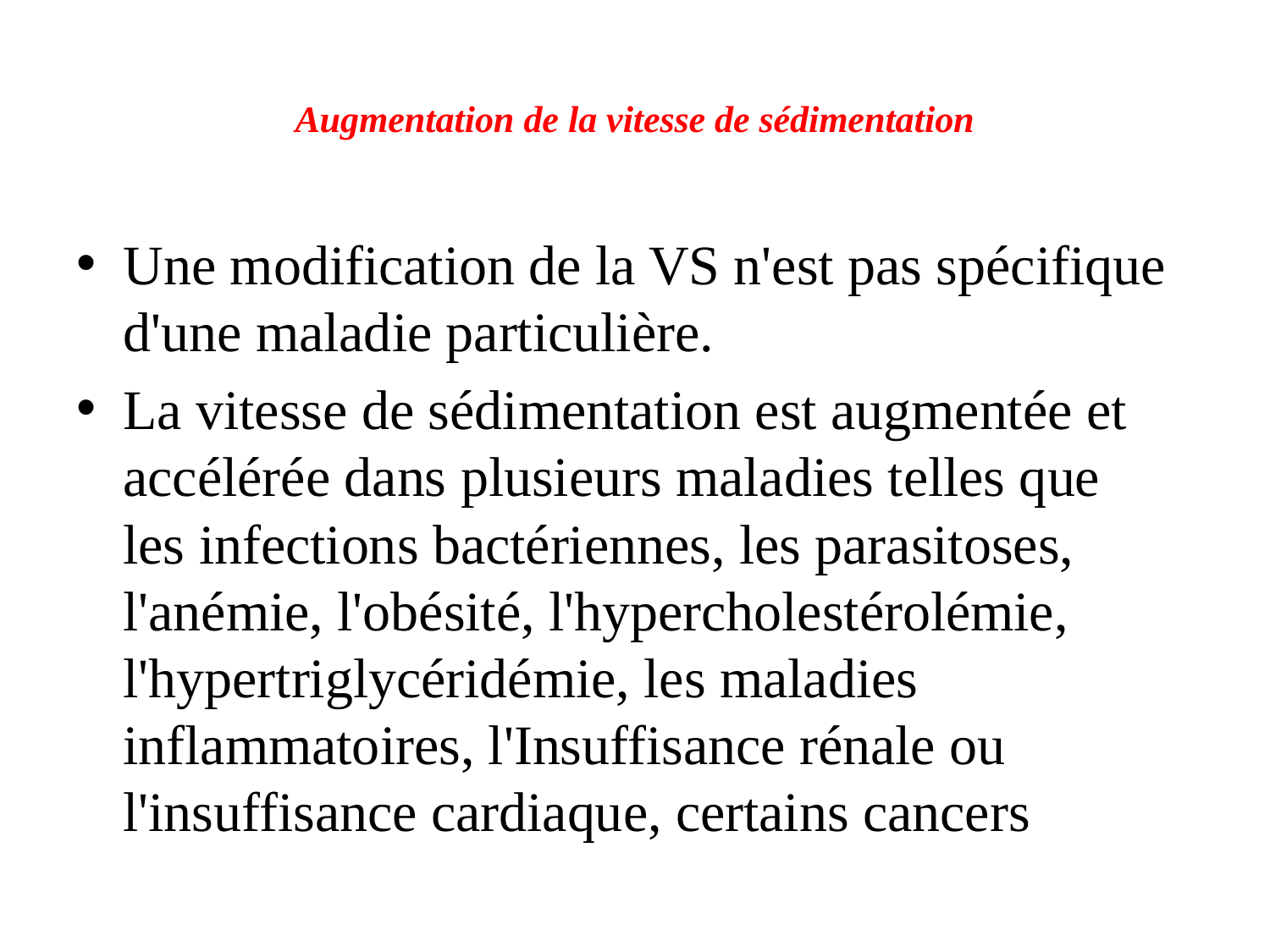

# Augmentation de la vitesse de sédimentation
Une modification de la VS n'est pas spécifique d'une maladie particulière.
La vitesse de sédimentation est augmentée et accélérée dans plusieurs maladies telles que les infections bactériennes, les parasitoses, l'anémie, l'obésité, l'hypercholestérolémie, l'hypertriglycéridémie, les maladies inflammatoires, l'Insuffisance rénale ou l'insuffisance cardiaque, certains cancers